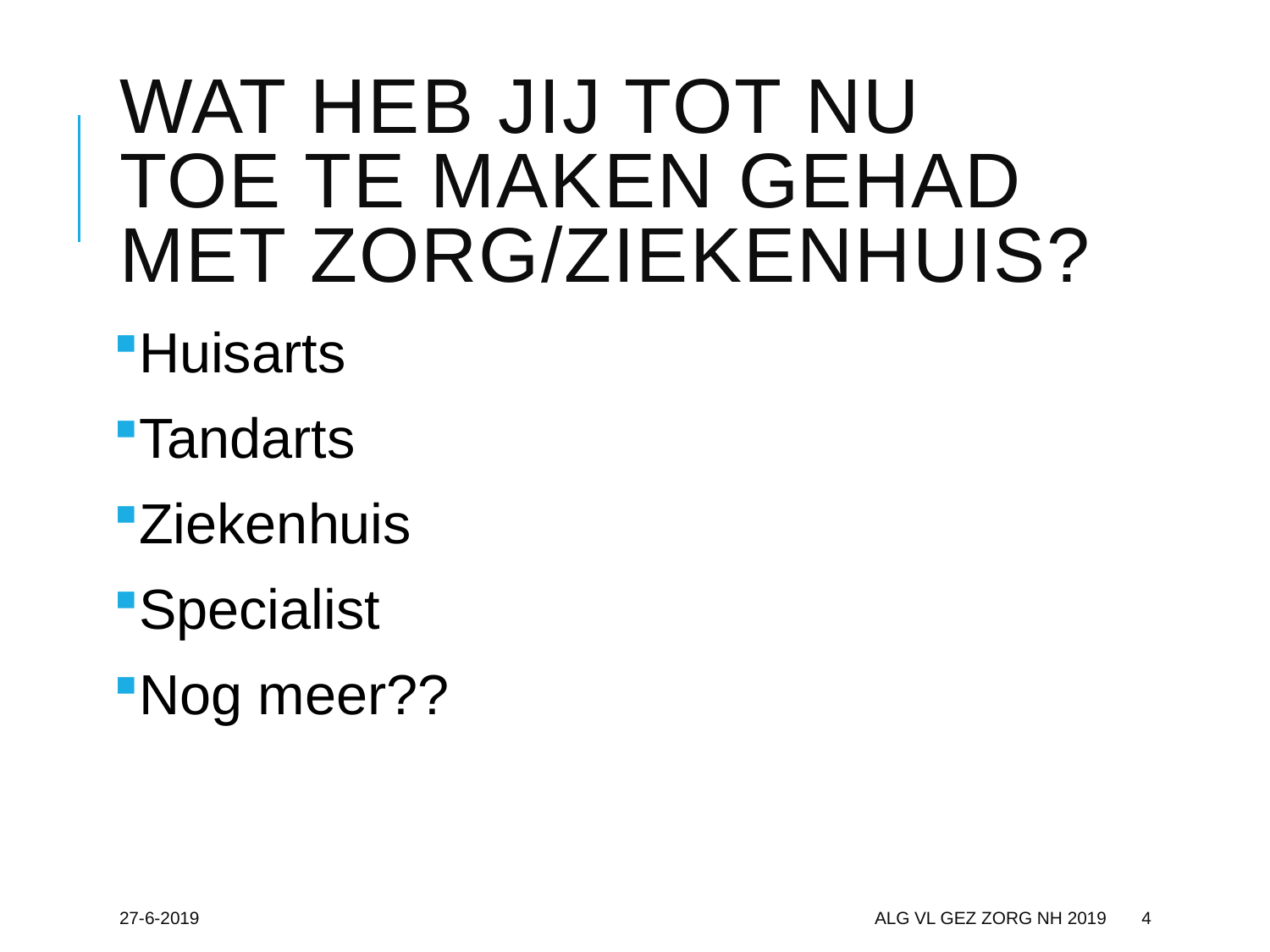

# Wat heb jij tot nu toe te maken gehad met zorg/ziekenhuis?
Huisarts
Tandarts
Ziekenhuis
Specialist
Nog meer??

27-6-2019
Alg VL gez zorg NH 2019
4